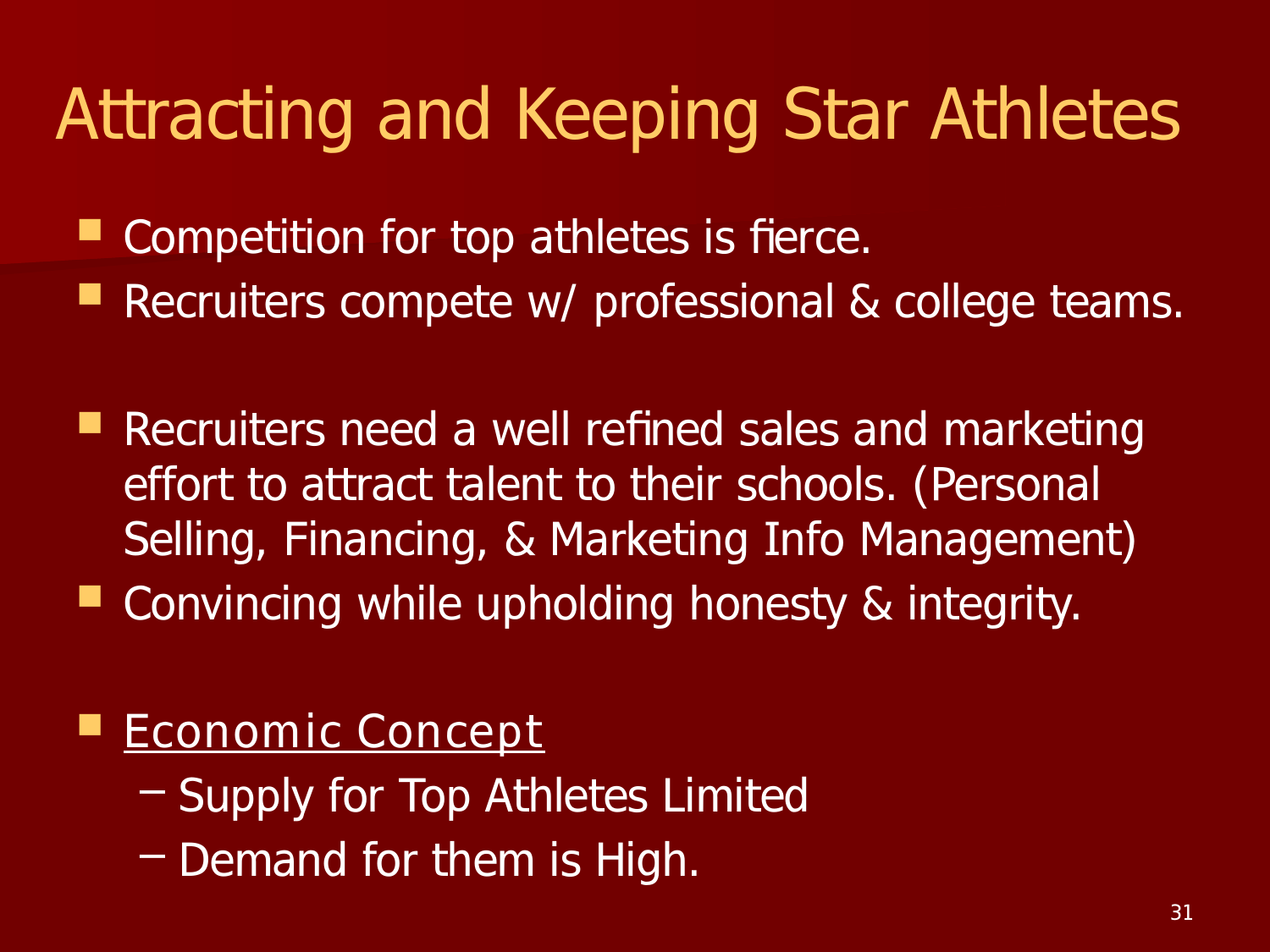

# Attracting and Keeping Star Athletes
Competition for top athletes is fierce.
Recruiters compete w/ professional & college teams.

Recruiters need a well refined sales and marketing effort to attract talent to their schools. (Personal Selling, Financing, & Marketing Info Management)
Convincing while upholding honesty & integrity.

Economic Concept
Supply for Top Athletes Limited
Demand for them is High.
31